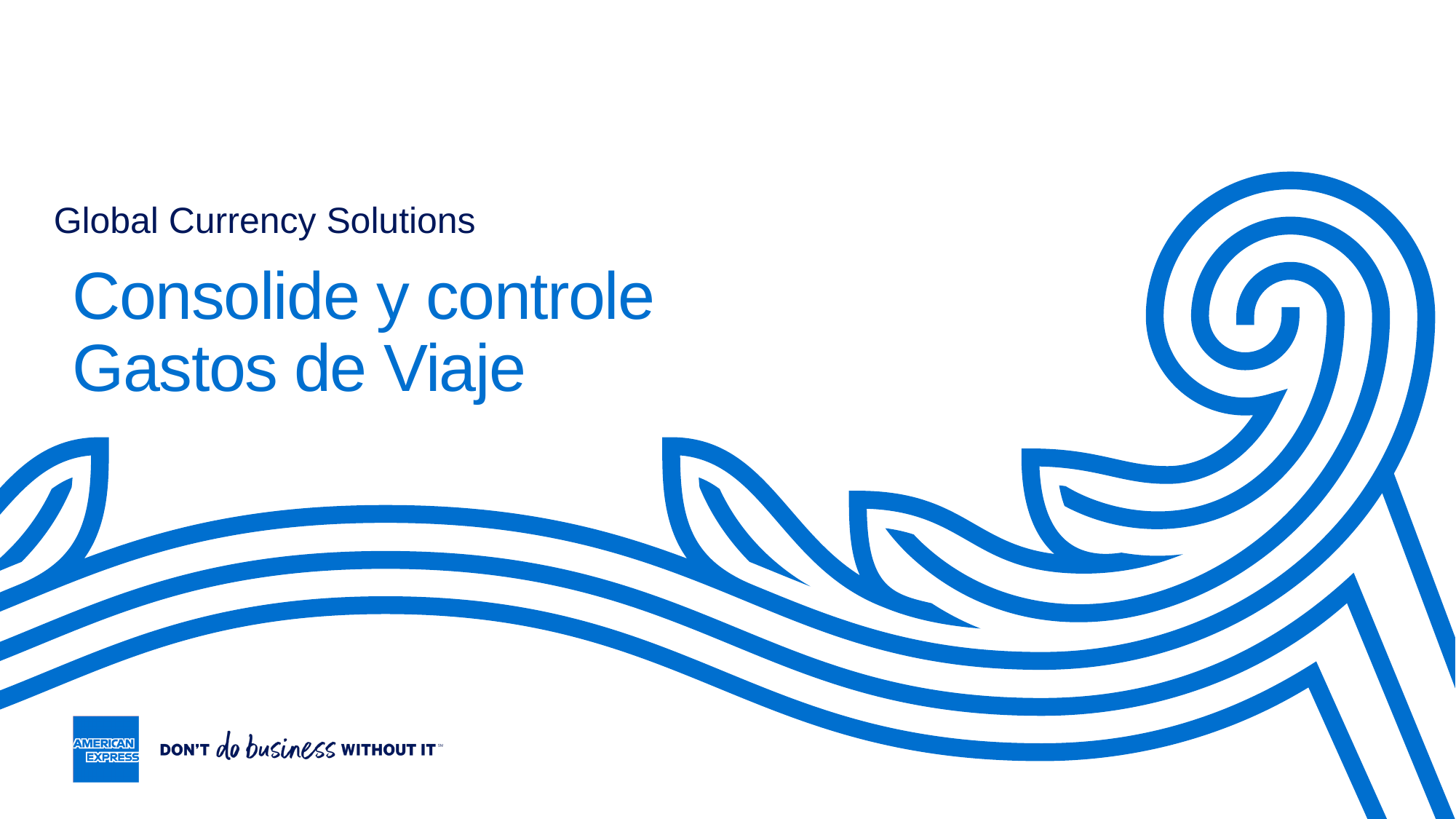

Global Currency Solutions
Consolide y controle Gastos de Viaje